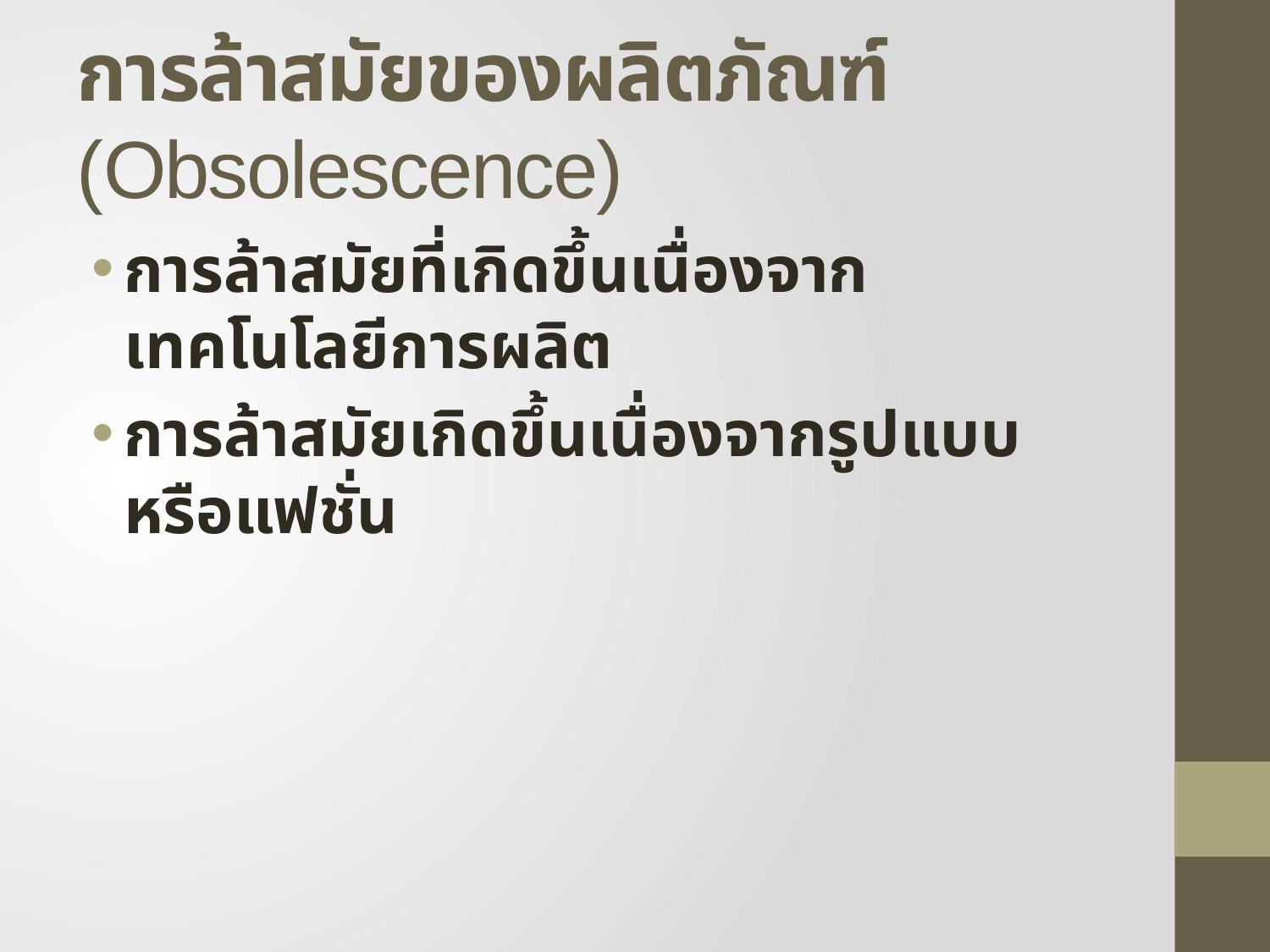

# การล้าสมัยของผลิตภัณฑ์ (Obsolescence)
การล้าสมัยที่เกิดขึ้นเนื่องจากเทคโนโลยีการผลิต
การล้าสมัยเกิดขึ้นเนื่องจากรูปแบบหรือแฟชั่น